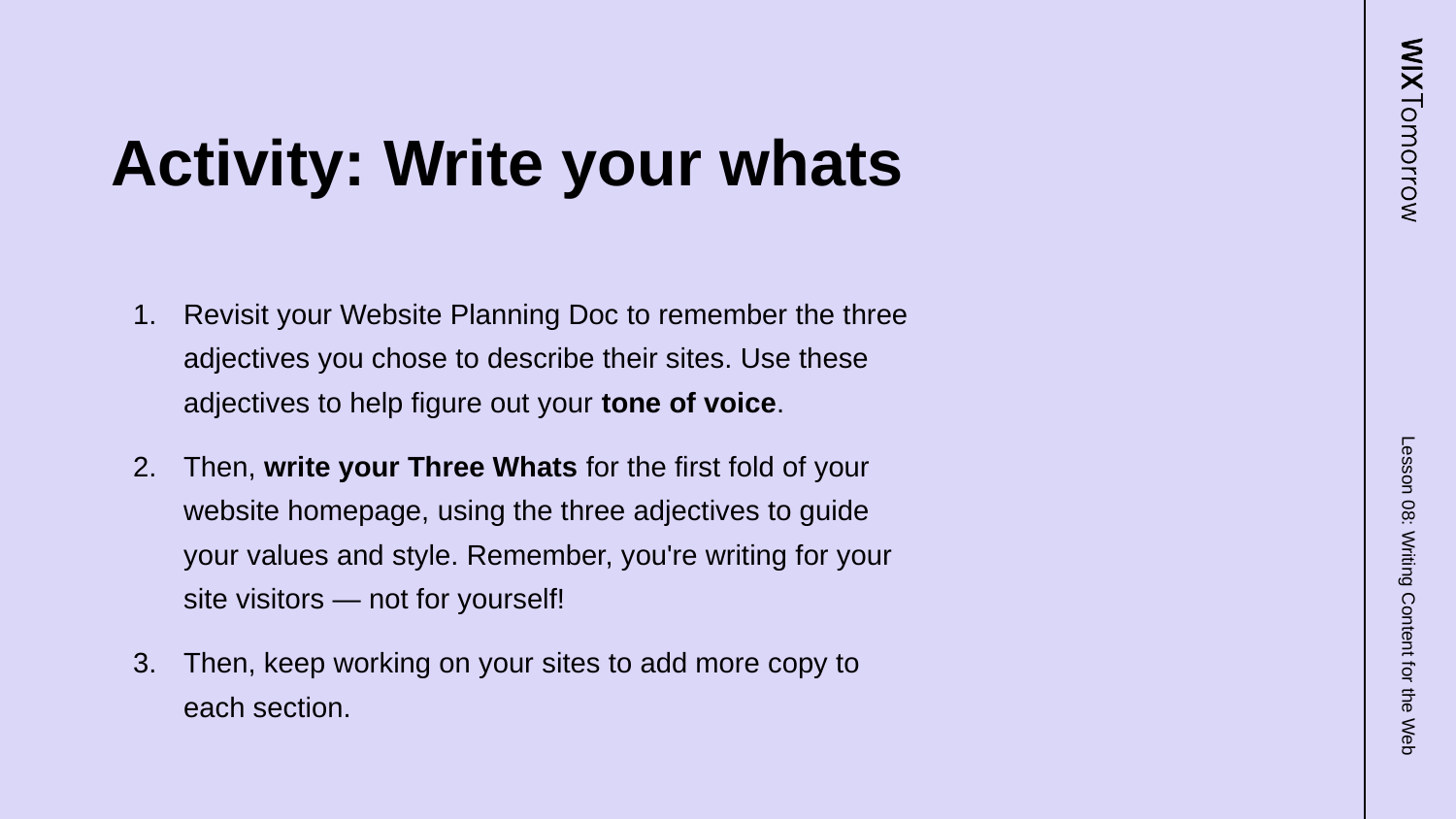

# Activity: Write your whats
Revisit your Website Planning Doc to remember the three adjectives you chose to describe their sites. Use these adjectives to help figure out your tone of voice.
Then, write your Three Whats for the first fold of your website homepage, using the three adjectives to guide your values and style. Remember, you're writing for your site visitors — not for yourself!
Then, keep working on your sites to add more copy to each section.